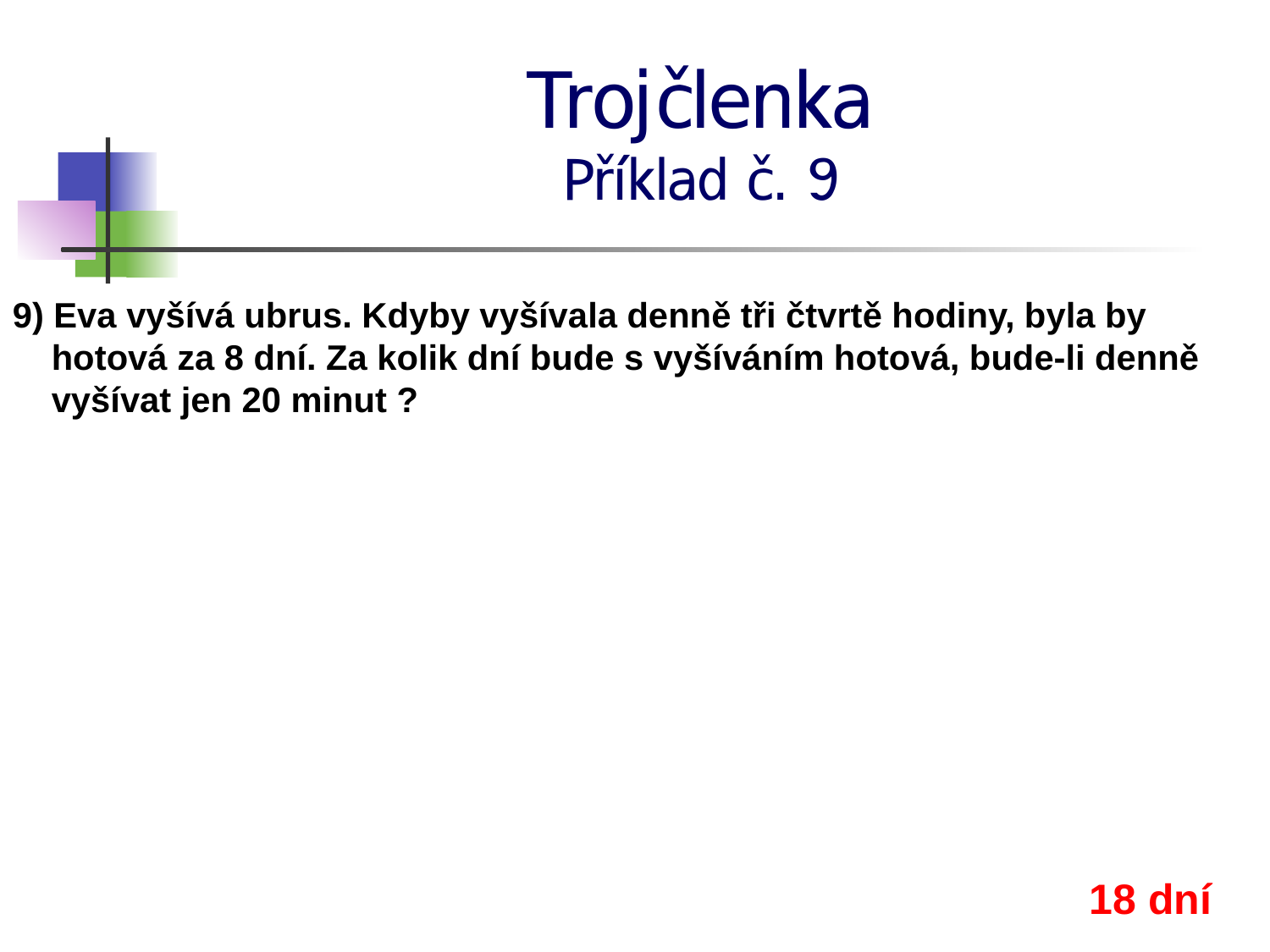

# Trojčlenka Příklad č. 9
9) Eva vyšívá ubrus. Kdyby vyšívala denně tři čtvrtě hodiny, byla by
    hotová za 8 dní. Za kolik dní bude s vyšíváním hotová, bude-li denně
    vyšívat jen 20 minut ?
18 dní